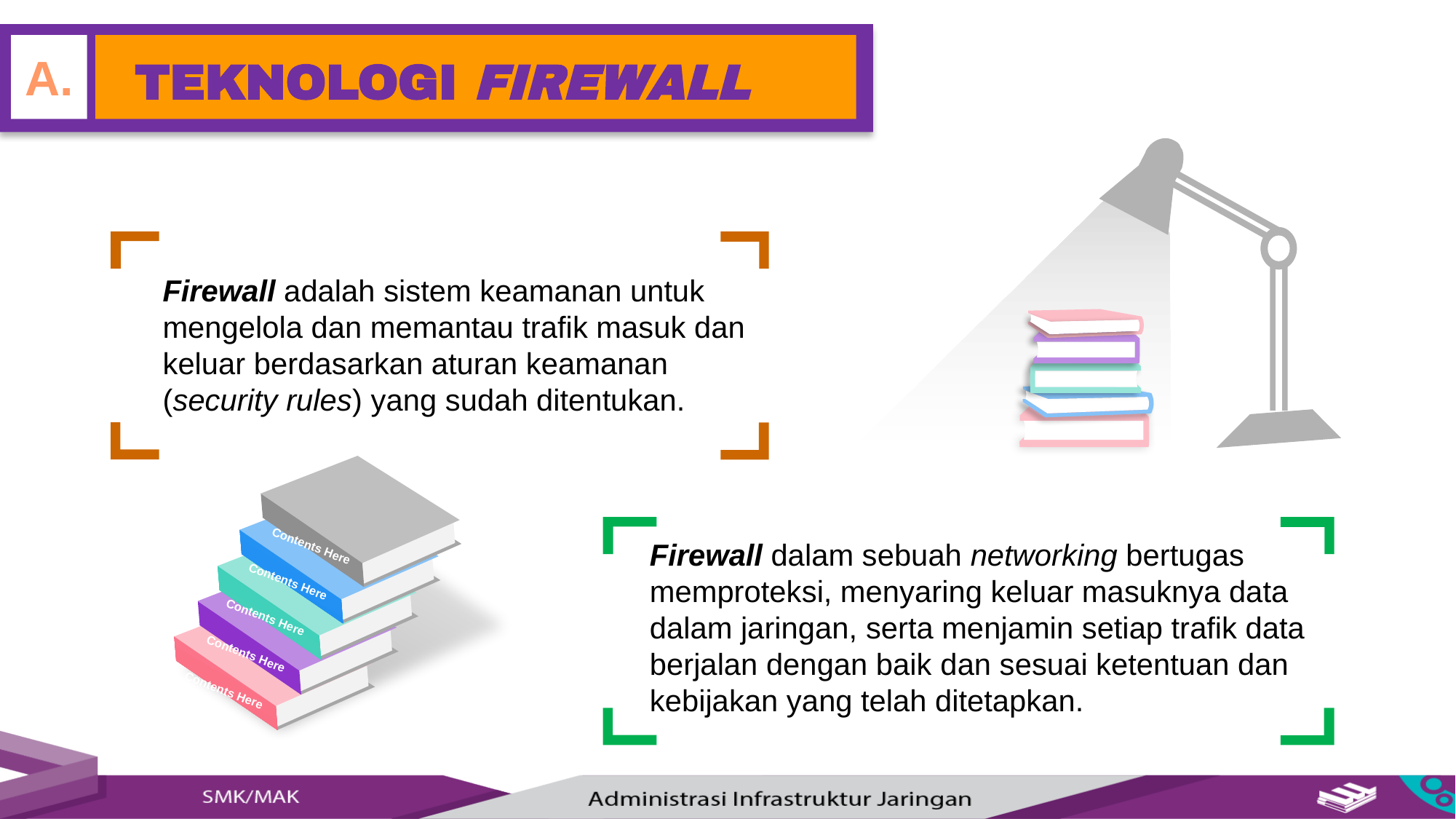

A.
TEKNOLOGI FIREWALL

	Firewall adalah sistem keamanan untuk mengelola dan memantau trafik masuk dan keluar berdasarkan aturan keamanan (security rules) yang sudah ditentukan.

Contents Here
Contents Here
Contents Here
Contents Here
Contents Here

	Firewall dalam sebuah networking bertugas memproteksi, menyaring keluar masuknya data dalam jaringan, serta menjamin setiap trafik data berjalan dengan baik dan sesuai ketentuan dan kebijakan yang telah ditetapkan.